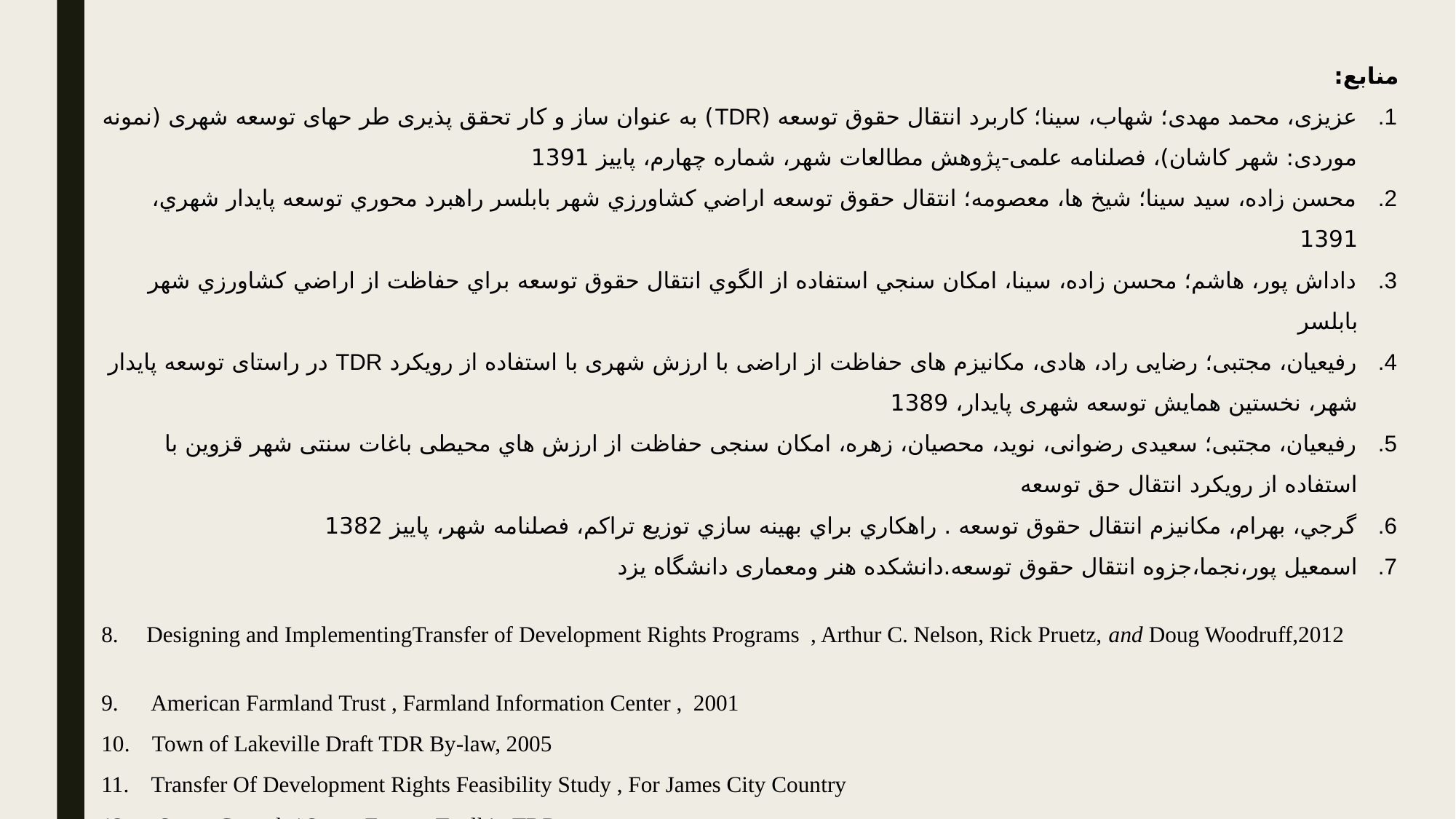

منابع:
عزیزی، محمد مهدی؛ شهاب، سینا؛ کاربرد انتقال حقوق توسعه (TDR) به عنوان ساز و کار تحقق پذیری طر حهای توسعه شهری (نمونه موردی: شهر کاشان)، فصلنامه علمی-پژوهش مطالعات شهر، شماره چهارم، پاییز 1391
محسن زاده، سيد سينا؛ شيخ ها، معصومه؛ انتقال حقوق توسعه اراضي كشاورزي شهر بابلسر راهبرد محوري توسعه پايدار شهري، 1391
داداش پور، هاشم؛ محسن زاده، سینا، امكان سنجي استفاده از الگوي انتقال حقوق توسعه براي حفاظت از اراضي كشاورزي شهر بابلسر
رفیعیان، مجتبی؛ رضایی راد، هادی، مکانیزم های حفاظت از اراضی با ارزش شهری با استفاده از رویکرد TDR در راستای توسعه پایدار شهر، نخستین همایش توسعه شهری پایدار، 1389
رفیعیان، مجتبی؛ سعیدی رضوانی، نوید، محصیان، زهره، امکان سنجی حفاظت از ارزش هاي محیطی باغات سنتی شهر قزوین با استفاده از رویکرد انتقال حق توسعه
گرجي، بهرام، مكانيزم انتقال حقوق توسعه . راهكاري براي بهينه سازي توزيع تراكم، فصلنامه شهر، پاییز 1382
اسمعیل پور،نجما،جزوه انتقال حقوق توسعه.دانشکده هنر ومعماری دانشگاه یزد

8.     Designing and ImplementingTransfer of Development Rights Programs  , Arthur C. Nelson, Rick Pruetz, and Doug Woodruff,2012

9.      American Farmland Trust , Farmland Information Center ,  2001
10.    Town of Lakeville Draft TDR By-law, 2005
11.    Transfer Of Development Rights Feasibility Study , For James City Country
12.     Smart Growth / Smart Energy Toolkit, TDR